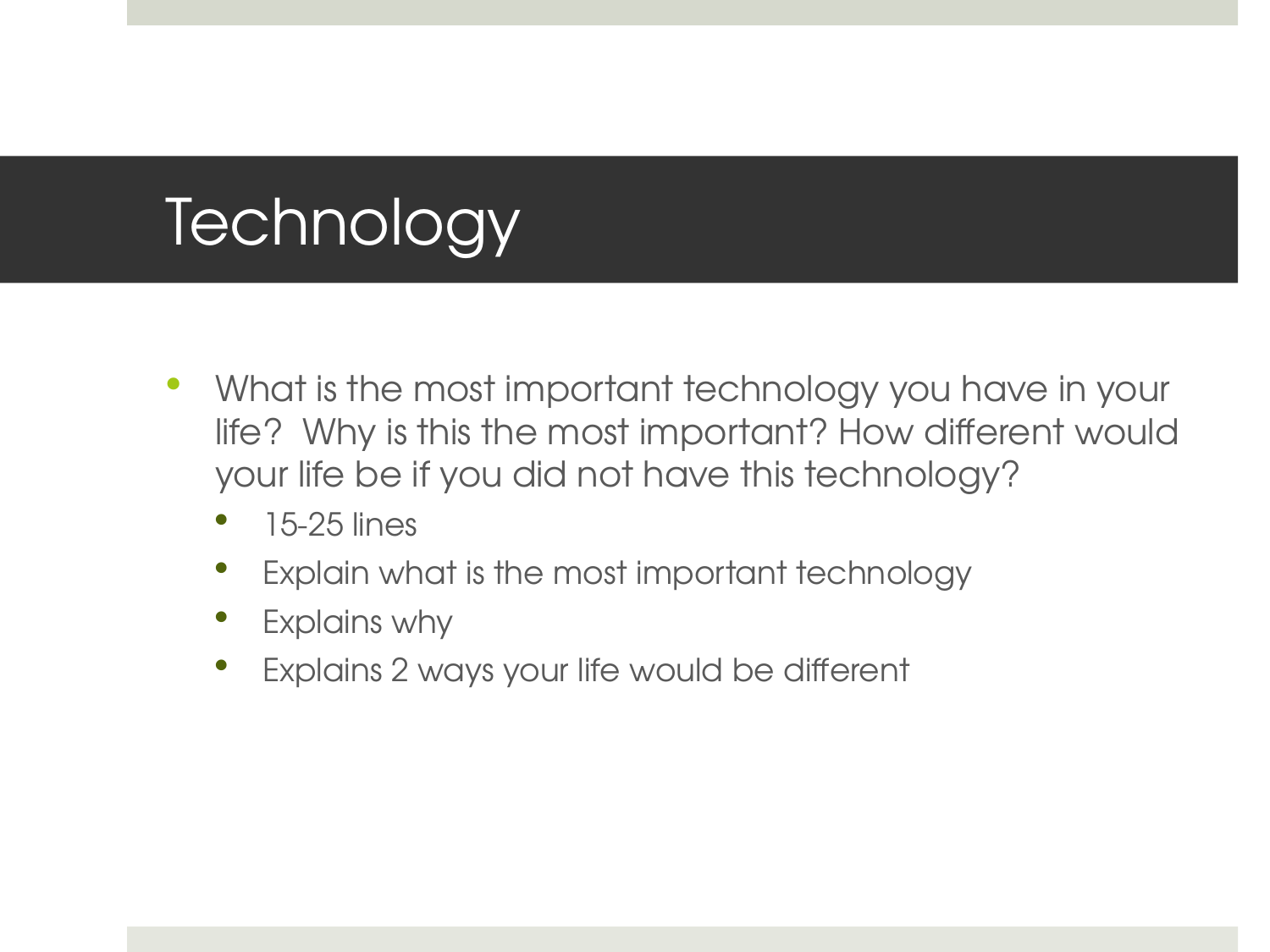

# Technology
What is the most important technology you have in your life?  Why is this the most important? How different would your life be if you did not have this technology?
15-25 lines
Explain what is the most important technology
Explains why
Explains 2 ways your life would be different